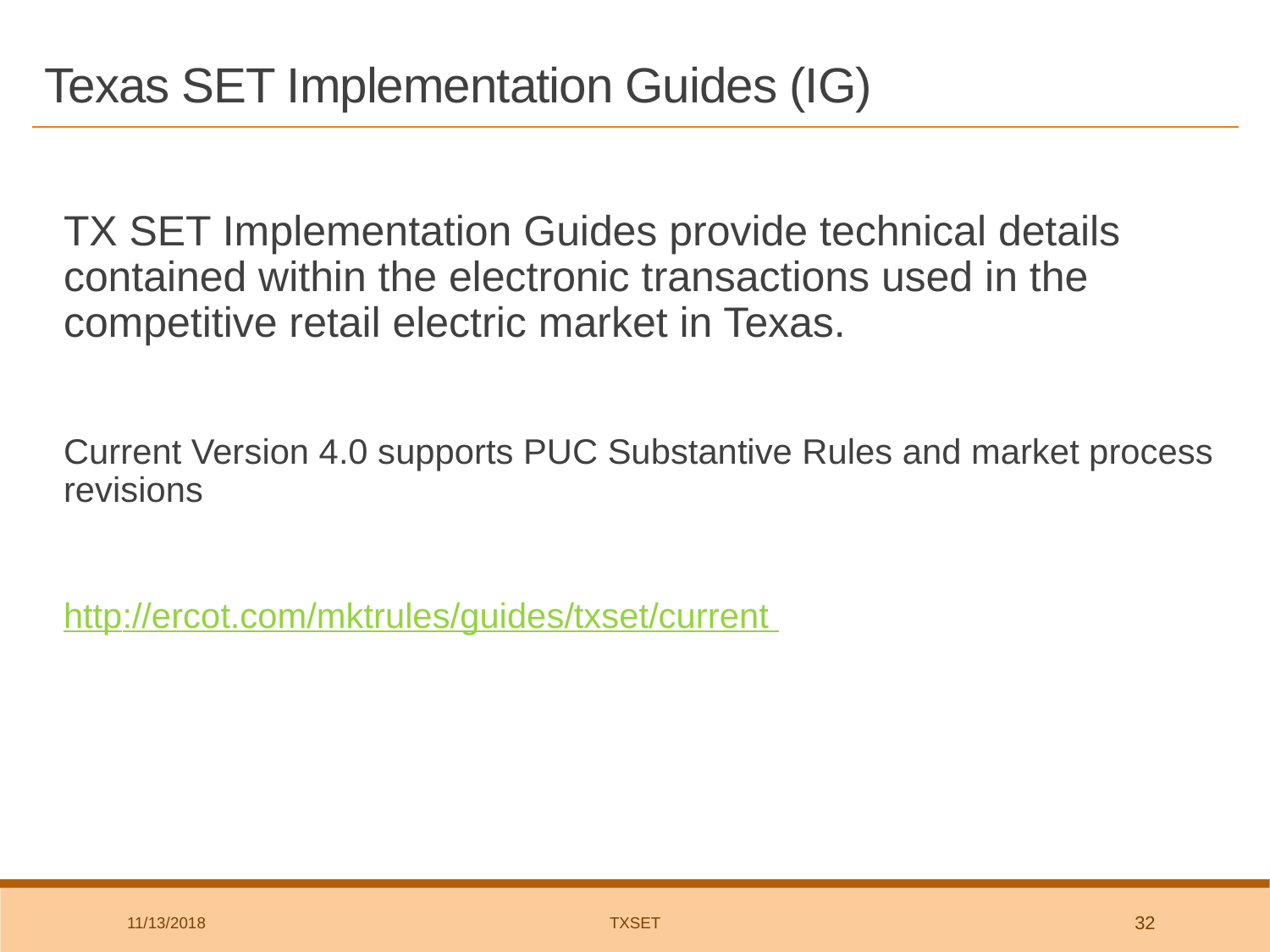

# Texas SET Implementation Guides (IG)
TX SET Implementation Guides provide technical details contained within the electronic transactions used in the competitive retail electric market in Texas.

Current Version 4.0 supports PUC Substantive Rules and market process revisions

http://ercot.com/mktrules/guides/txset/current
11/13/2018
TxSET
32